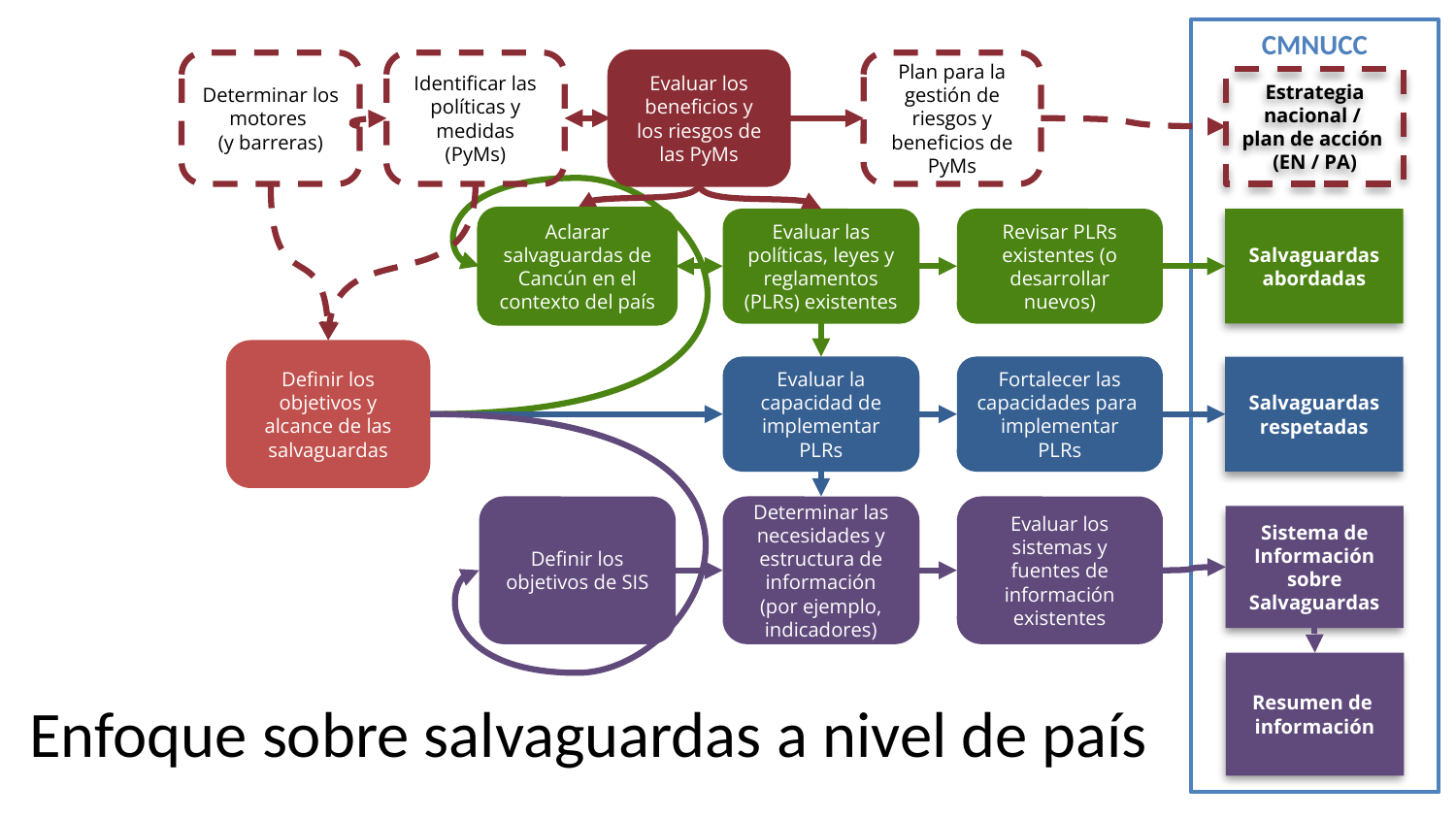

CMNUCC
Determinar los motores
(y barreras)
Identificar las políticas y medidas (PyMs)
Evaluar los beneficios y los riesgos de las PyMs
Plan para la gestión de riesgos y beneficios de PyMs
Estrategia nacional /
plan de acción
(EN / PA)
Aclarar salvaguardas de Cancún en el contexto del país
Evaluar las políticas, leyes y reglamentos (PLRs) existentes
Revisar PLRs existentes (o desarrollar nuevos)
Salvaguardas abordadas
Definir los objetivos y alcance de las salvaguardas
Evaluar la capacidad de implementar PLRs
Fortalecer las capacidades para  implementar PLRs
Salvaguardas respetadas
Definir los objetivos de SIS
Determinar las necesidades y estructura de información
(por ejemplo, indicadores)
Evaluar los sistemas y fuentes de información existentes
Sistema de Información sobre Salvaguardas
Resumen de  información
Enfoque sobre salvaguardas a nivel de país